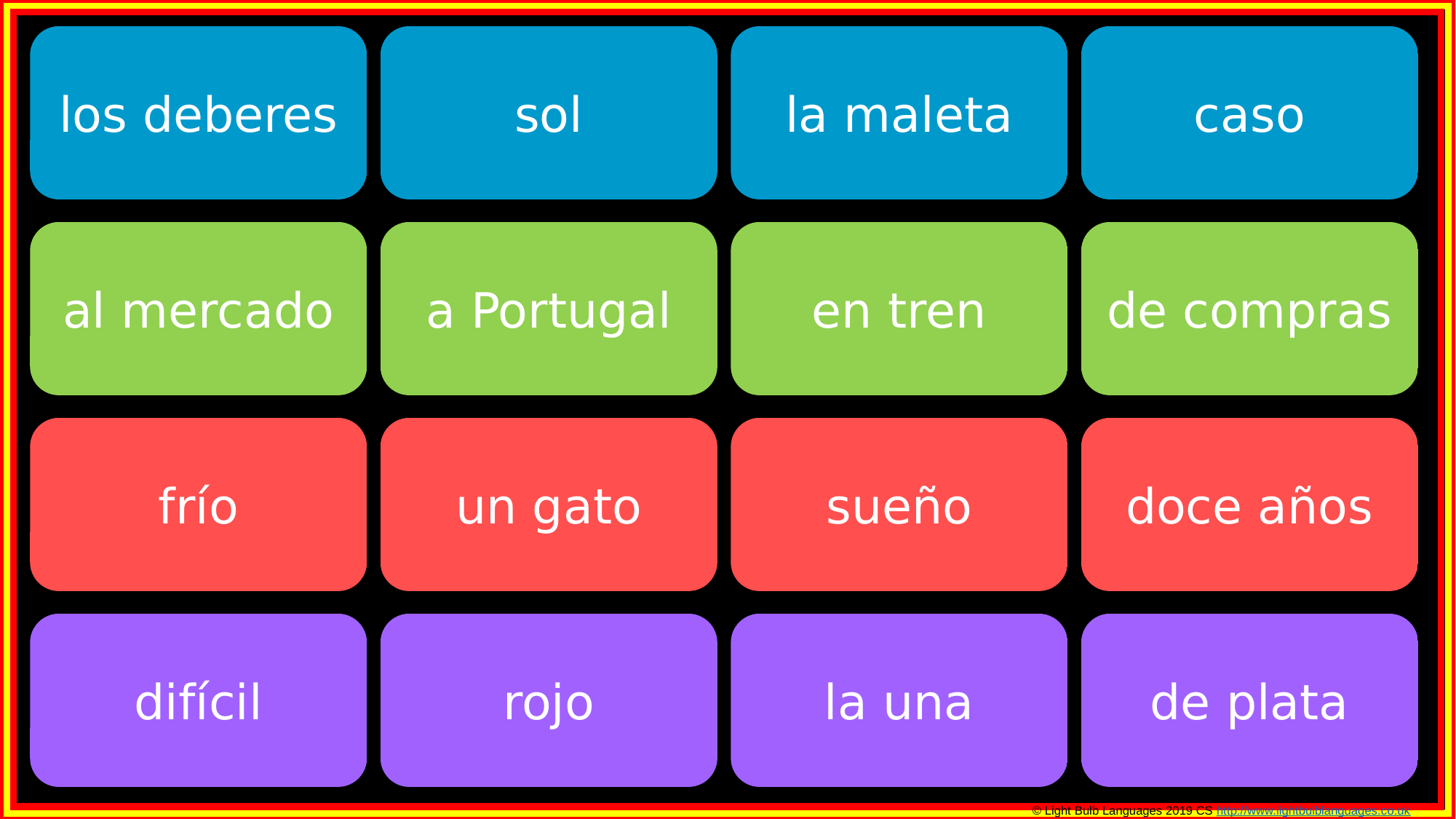

los deberes
sol
la maleta
caso
al mercado
a Portugal
en tren
de compras
frío
un gato
sueño
doce años
difícil
rojo
la una
de plata
© Light Bulb Languages 2019 CS http://www.lightbulblanguages.co.uk